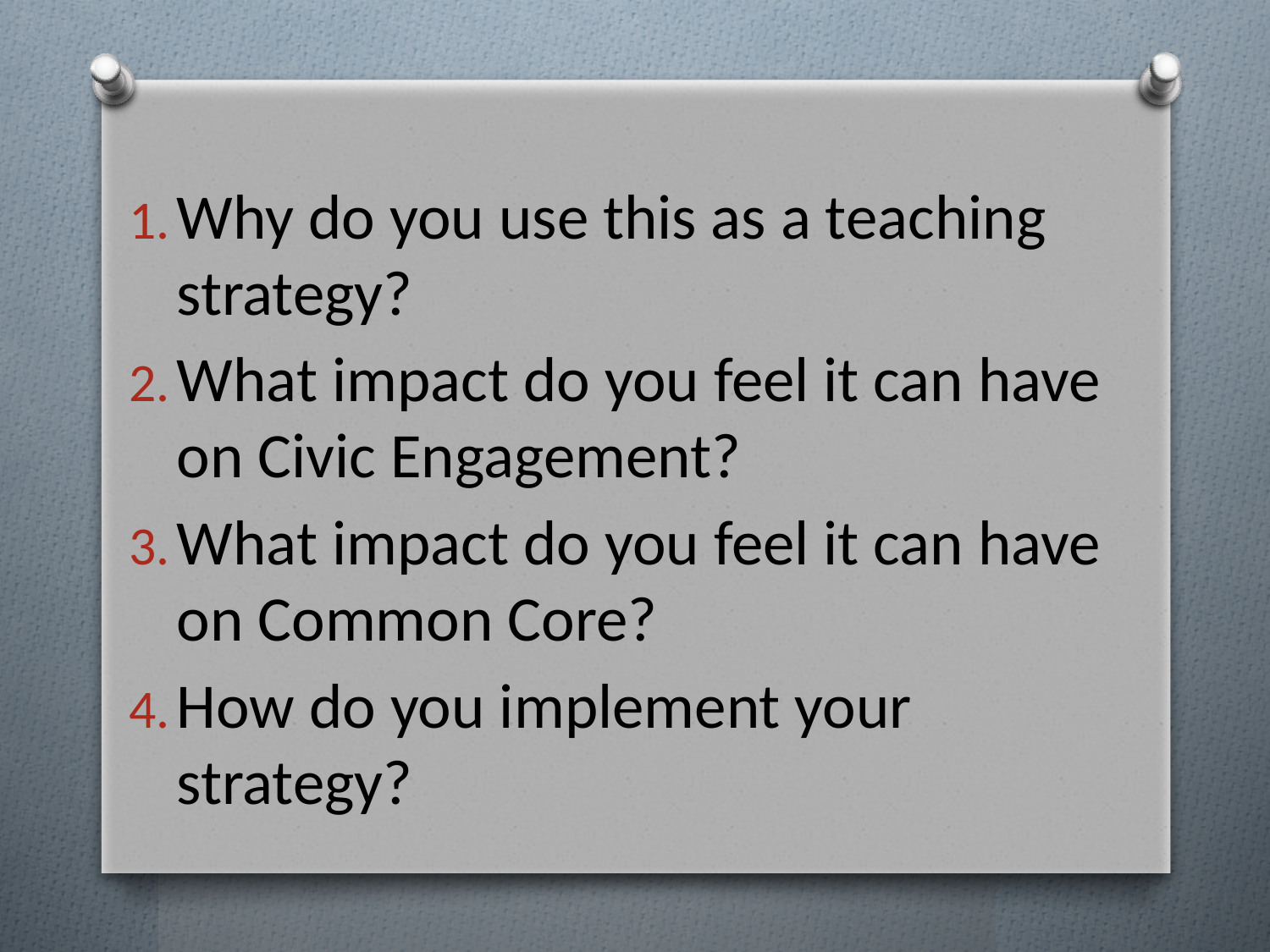

Why do you use this as a teaching strategy?
What impact do you feel it can have on Civic Engagement?
What impact do you feel it can have on Common Core?
How do you implement your strategy?